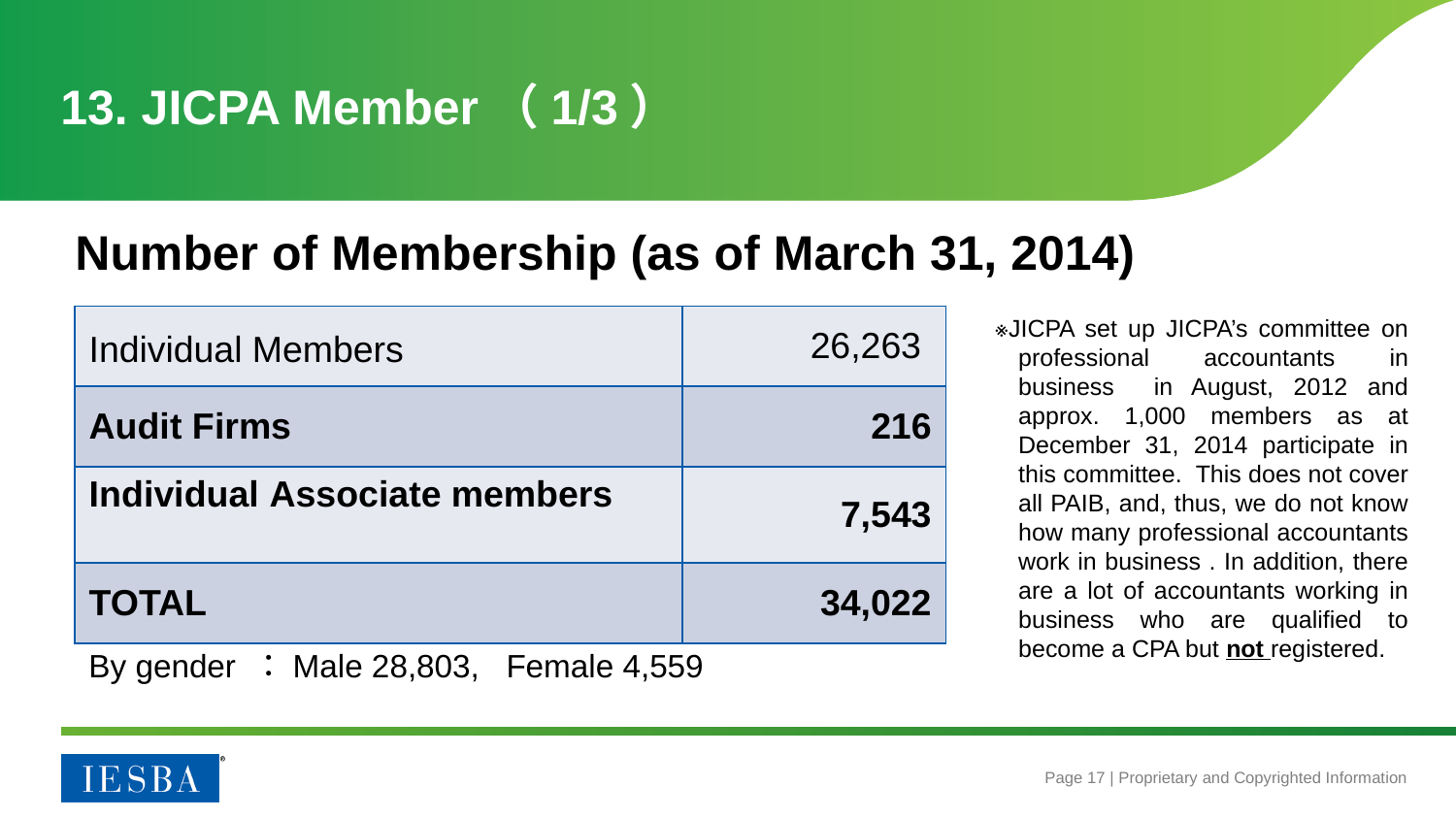

# 13. JICPA Member（1/3）
Number of Membership (as of March 31, 2014)

| Individual Members | 26,263 |
| --- | --- |
| Audit Firms | 216 |
| Individual Associate members | 7,543 |
| TOTAL | 34,022 |
※JICPA set up JICPA’s committee on professional accountants in business  in August, 2012 and approx. 1,000 members as at December 31, 2014 participate in this committee.  This does not cover all PAIB, and, thus, we do not know how many professional accountants work in business . In addition, there are a lot of accountants working in business who are qualified to become a CPA but not registered.

By gender ：Male 28,803,   Female 4,559